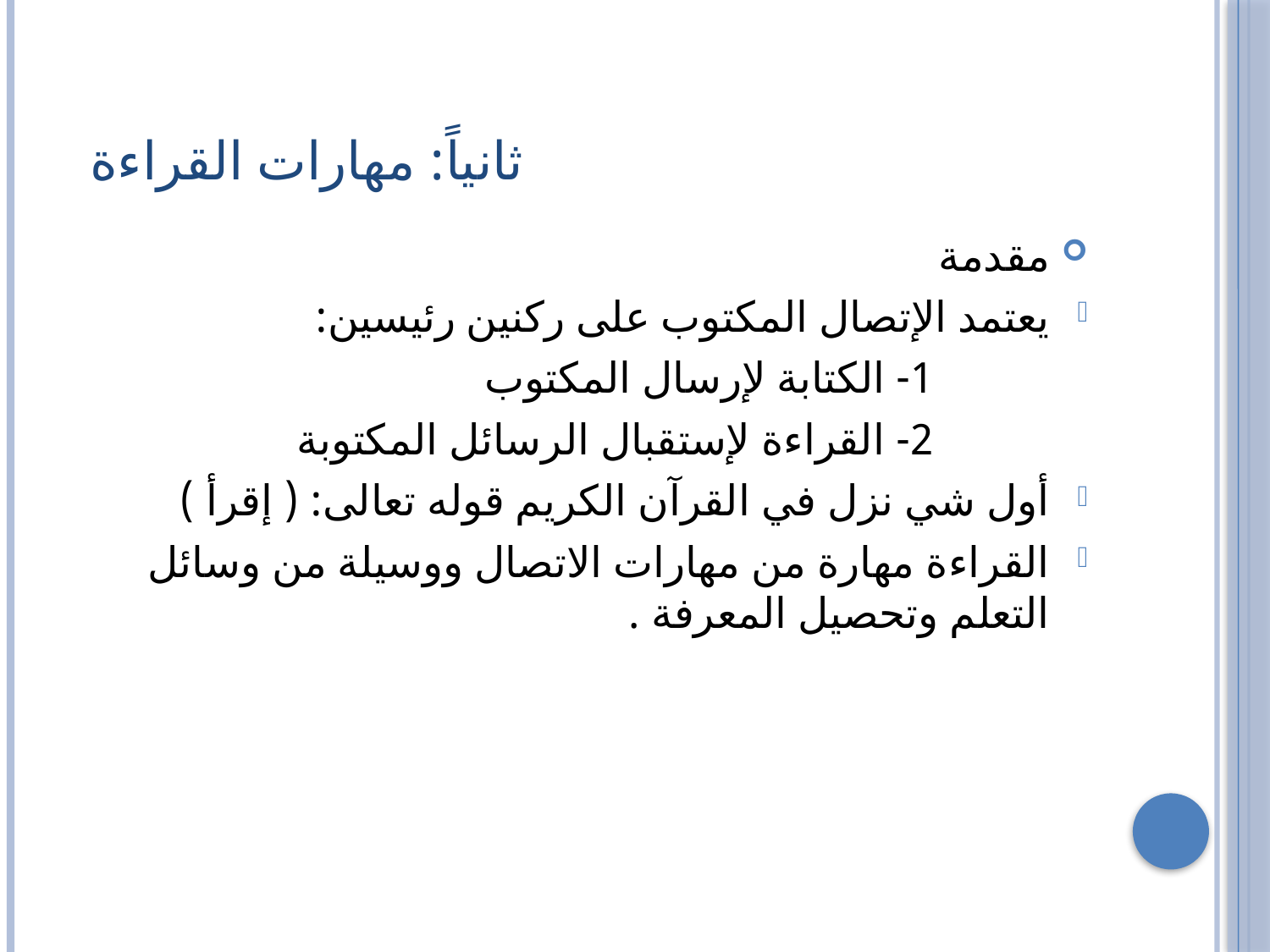

# ثانياً: مهارات القراءة
مقدمة
يعتمد الإتصال المكتوب على ركنين رئيسين:
              1- الكتابة لإرسال المكتوب
              2- القراءة لإستقبال الرسائل المكتوبة
أول شي نزل في القرآن الكريم قوله تعالى: ( إقرأ )
القراءة مهارة من مهارات الاتصال ووسيلة من وسائل التعلم وتحصيل المعرفة .